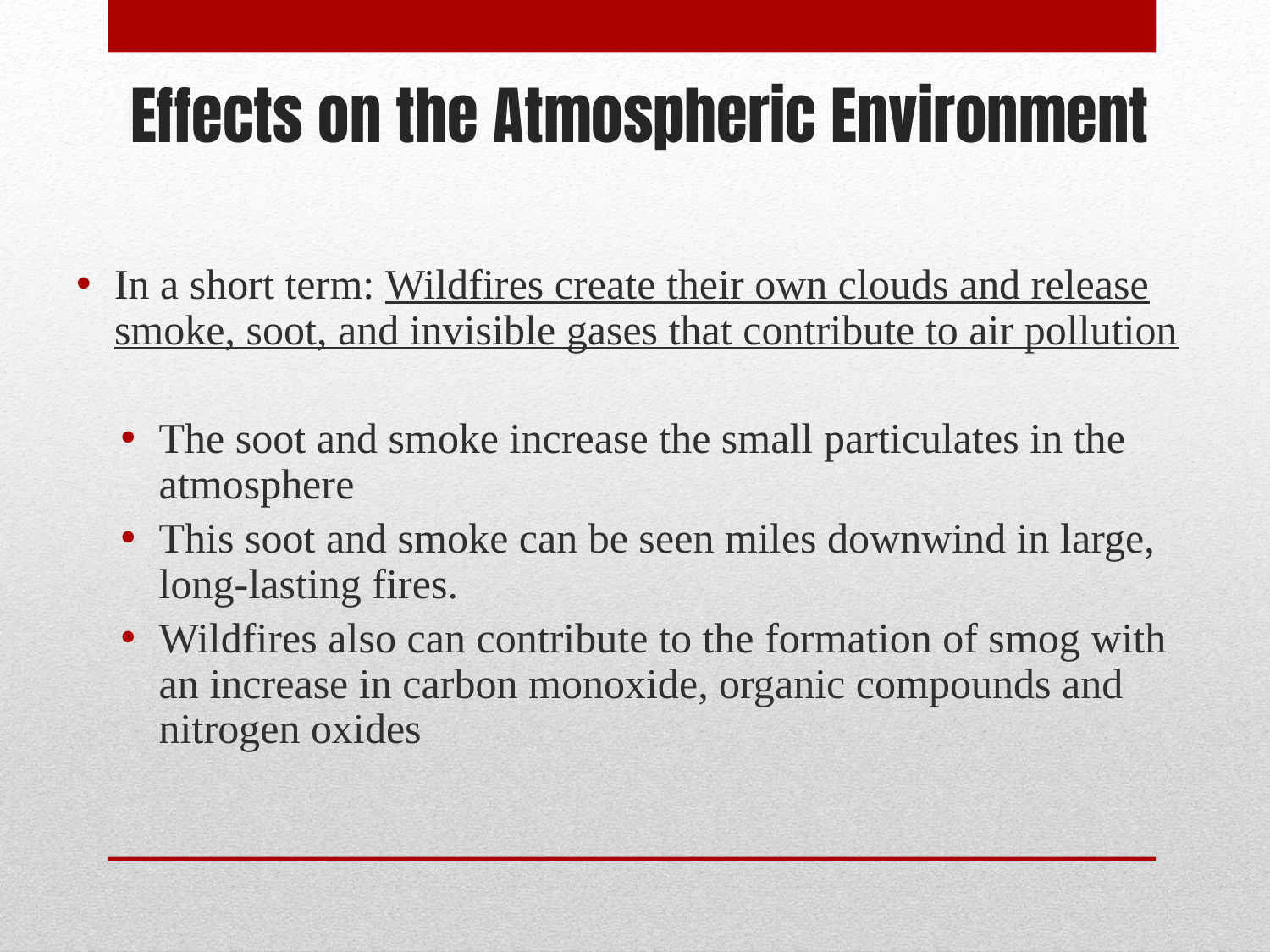

Effects on the Atmospheric Environment
In a short term: Wildfires create their own clouds and release smoke, soot, and invisible gases that contribute to air pollution

The soot and smoke increase the small particulates in the atmosphere
This soot and smoke can be seen miles downwind in large, long-lasting fires.
Wildfires also can contribute to the formation of smog with an increase in carbon monoxide, organic compounds and nitrogen oxides